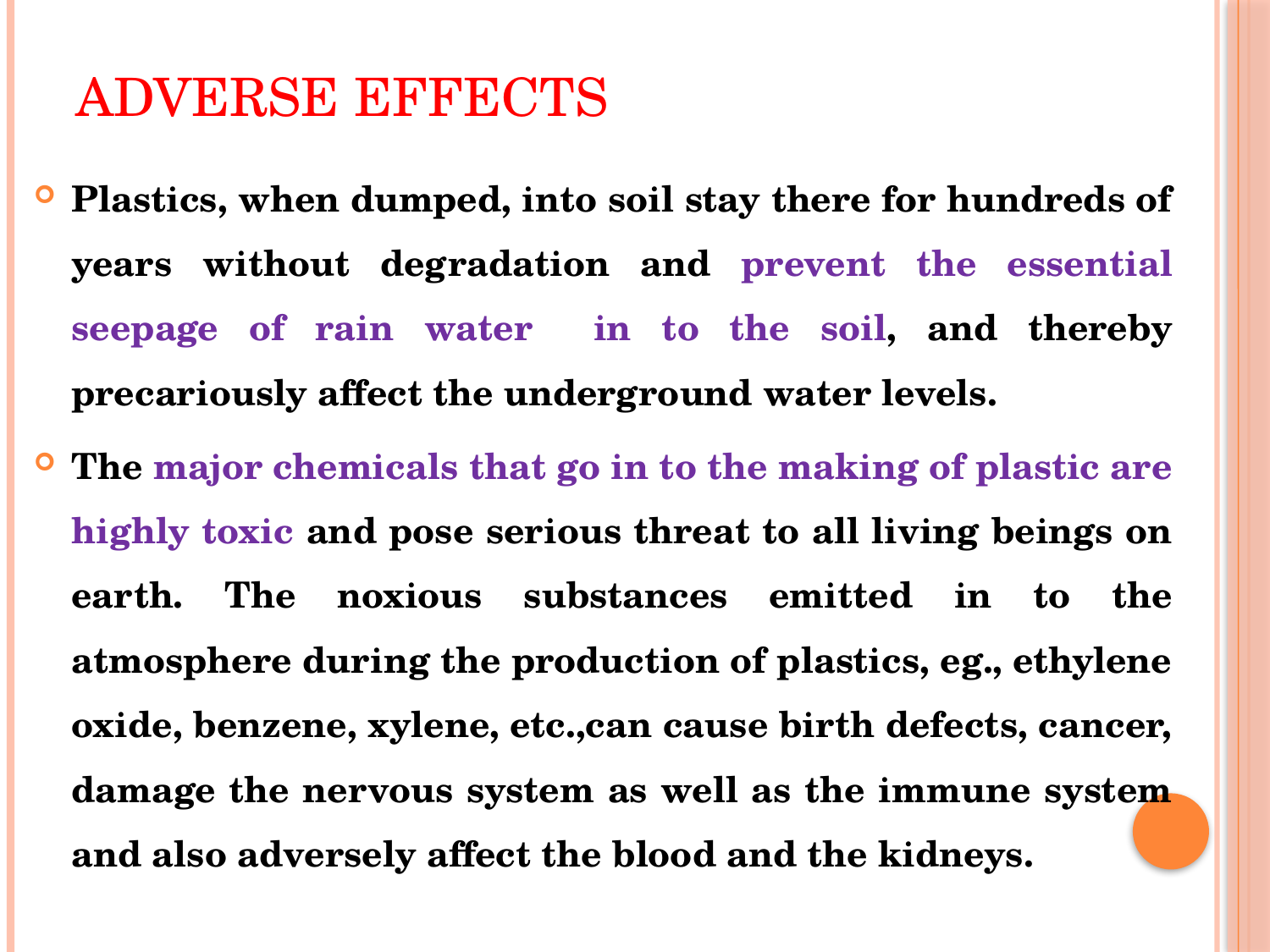

# ADVERSE EFFECTS
Plastics, when dumped, into soil stay there for hundreds of years without degradation and prevent the essential seepage of rain water  in to the soil, and thereby precariously affect the underground water levels.
The major chemicals that go in to the making of plastic are highly toxic and pose serious threat to all living beings on earth. The noxious substances emitted in to the atmosphere during the production of plastics, eg., ethylene oxide, benzene, xylene, etc.,can cause birth defects, cancer, damage the nervous system as well as the immune system and also adversely affect the blood and the kidneys.